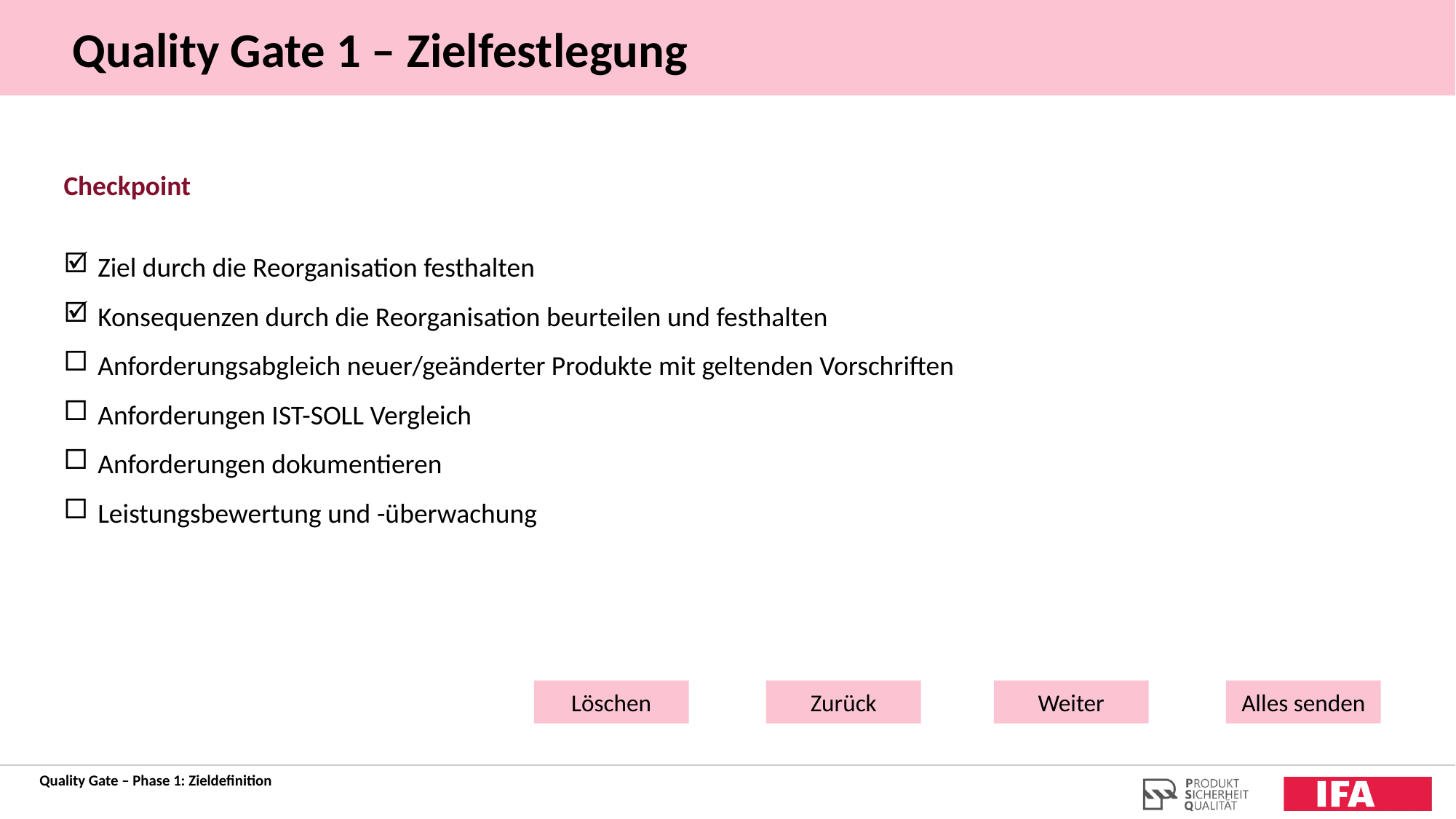

Quality Gate 1 – Zielfestlegung
Checkpoint

Ziel durch die Reorganisation festhalten
Konsequenzen durch die Reorganisation beurteilen und festhalten
Anforderungsabgleich neuer/geänderter Produkte mit geltenden Vorschriften
Anforderungen IST-SOLL Vergleich
Anforderungen dokumentieren
Leistungsbewertung und -überwachung
Löschen
Zurück
Weiter
Alles senden